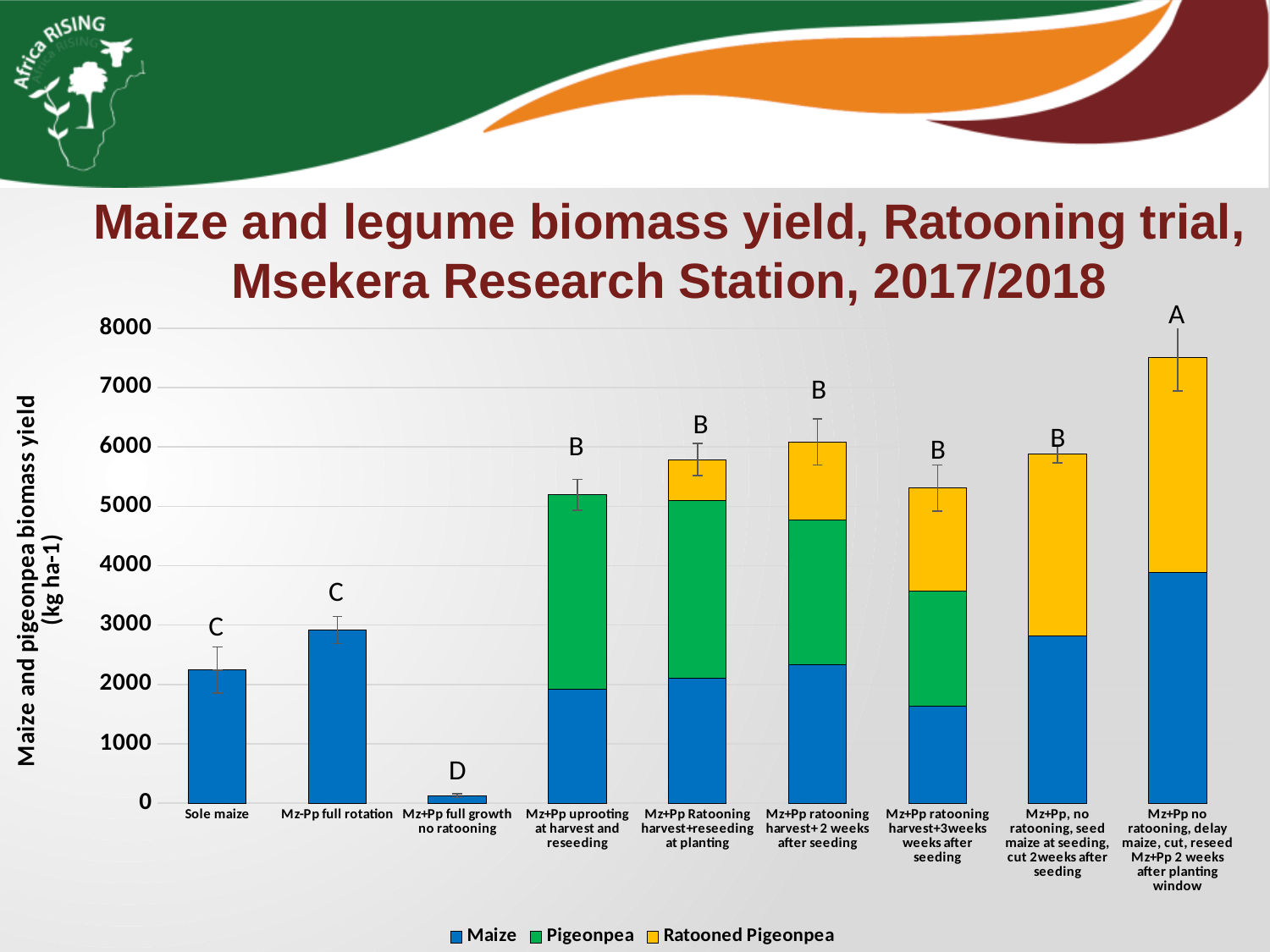

Maize and legume biomass yield, Ratooning trial, Msekera Research Station, 2017/2018

### Chart

| Category | Maize | Pigeonpea | Ratooned Pigeonpea |
|---|---|---|---|
| Sole maize | 2242.3657163694184 | None | 0.0 |
| Mz-Pp full rotation | 2918.776792461017 | 0.0 | 0.0 |
| Mz+Pp full growth no ratooning | 125.51854766058449 | 0.0 | 0.0 |
| Mz+Pp uprooting at harvest and reseeding | 1916.8015413855628 | 3280.539901153722 | 0.0 |
| Mz+Pp Ratooning harvest+reseeding at planting | 2108.3722566389756 | 2983.4811531286305 | 694.780457861501 |
| Mz+Pp ratooning harvest+ 2 weeks after seeding | 2338.7630817456097 | 2427.509731524515 | 1318.4743386546652 |
| Mz+Pp ratooning harvest+3weeks weeks after seeding | 1637.6669745246645 | 1934.8161443905094 | 1737.610791931864 |
| Mz+Pp, no ratooning, seed maize at seeding, cut 2weeks after seeding | 2814.925635618451 | None | 3071.593505510772 |
| Mz+Pp no ratooning, delay maize, cut, reseed Mz+Pp 2 weeks after planting window | 3881.02328288706 | 0.0 | 3629.5109594955247 |